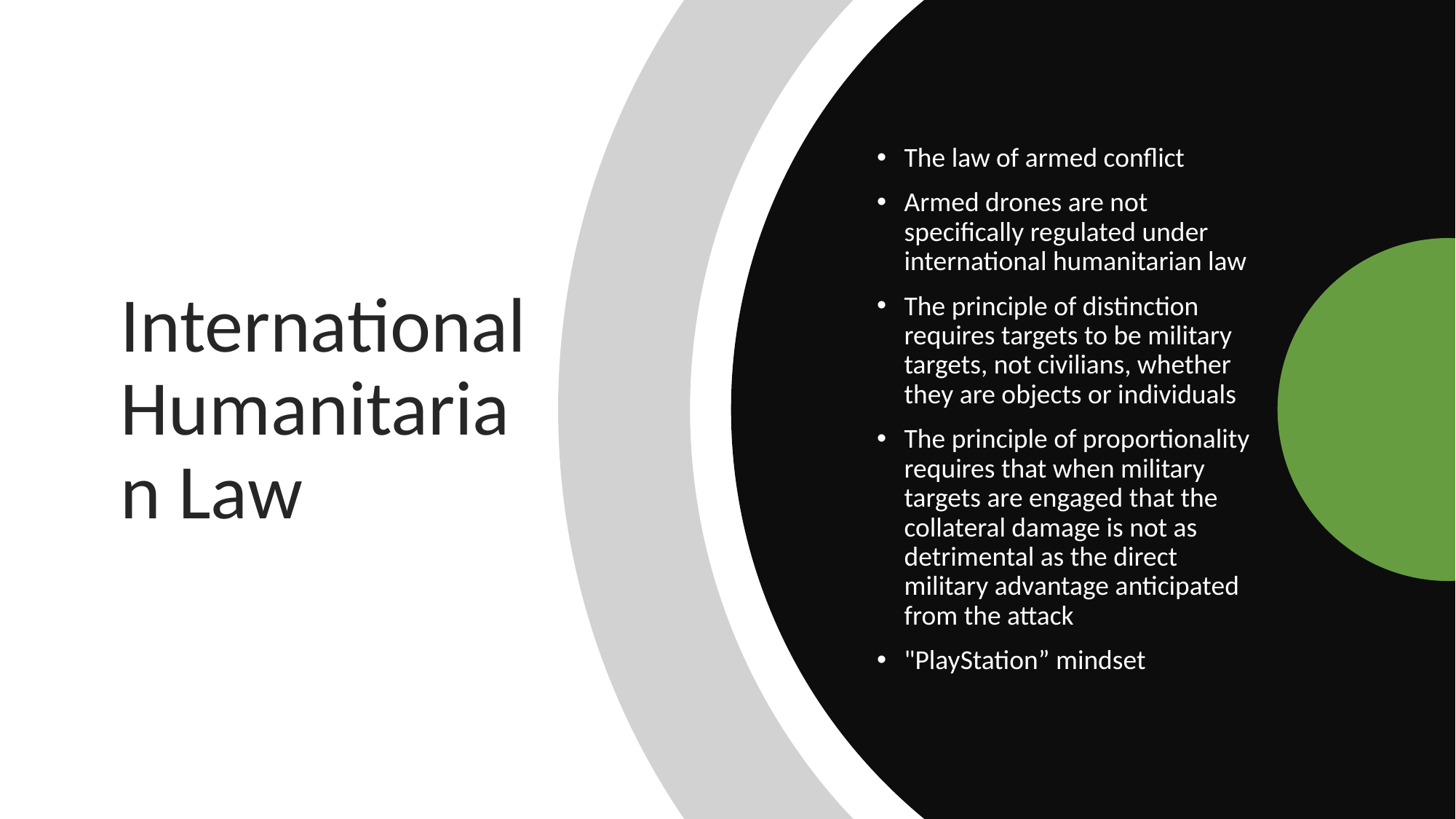

The law of armed conflict
Armed drones are not specifically regulated under international humanitarian law
The principle of distinction requires targets to be military targets, not civilians, whether they are objects or individuals
The principle of proportionality requires that when military targets are engaged that the collateral damage is not as detrimental as the direct military advantage anticipated from the attack
"PlayStation” mindset
# International Humanitarian Law